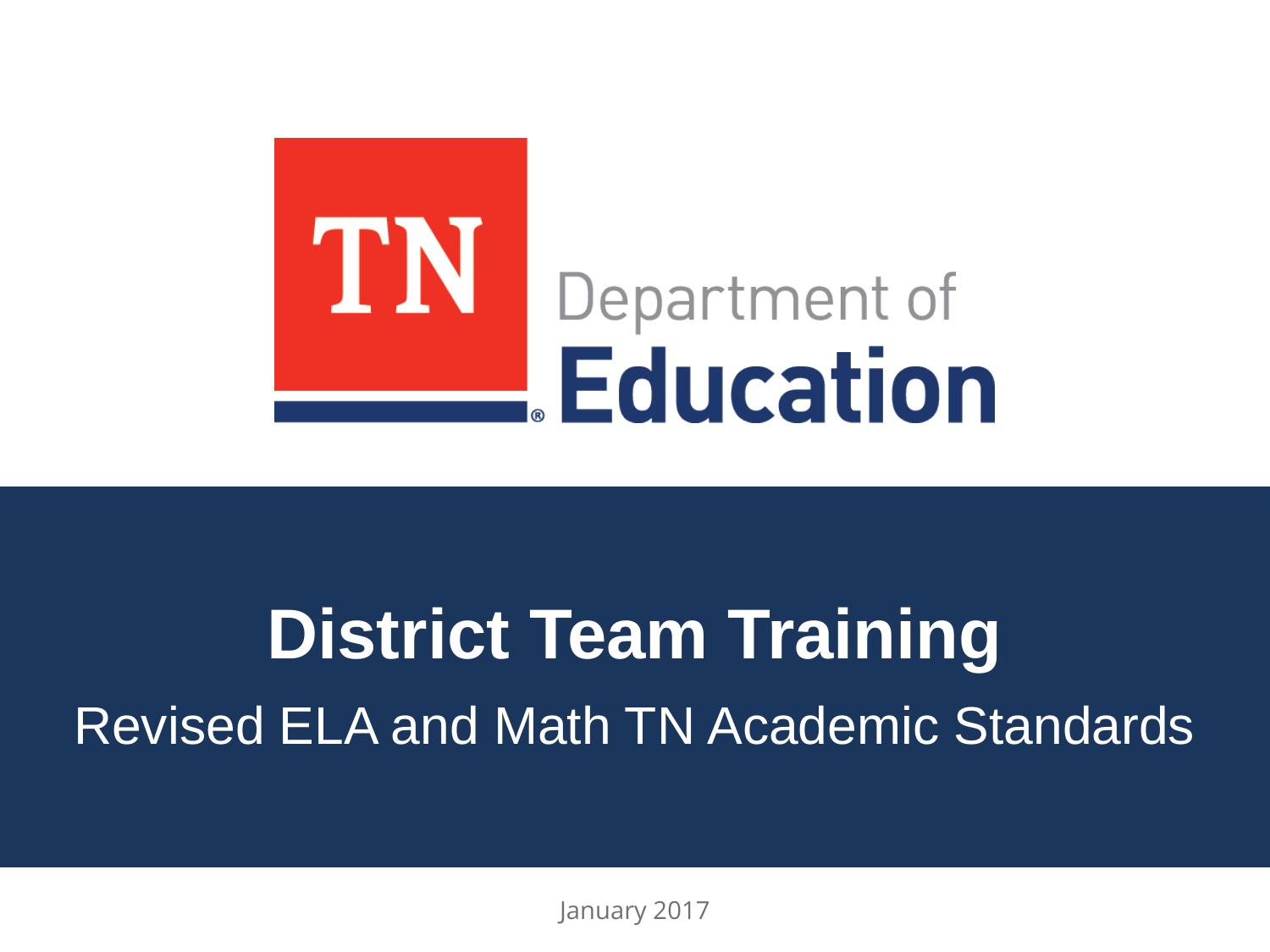

# District Team Training
Revised ELA and Math TN Academic Standards
January 2017